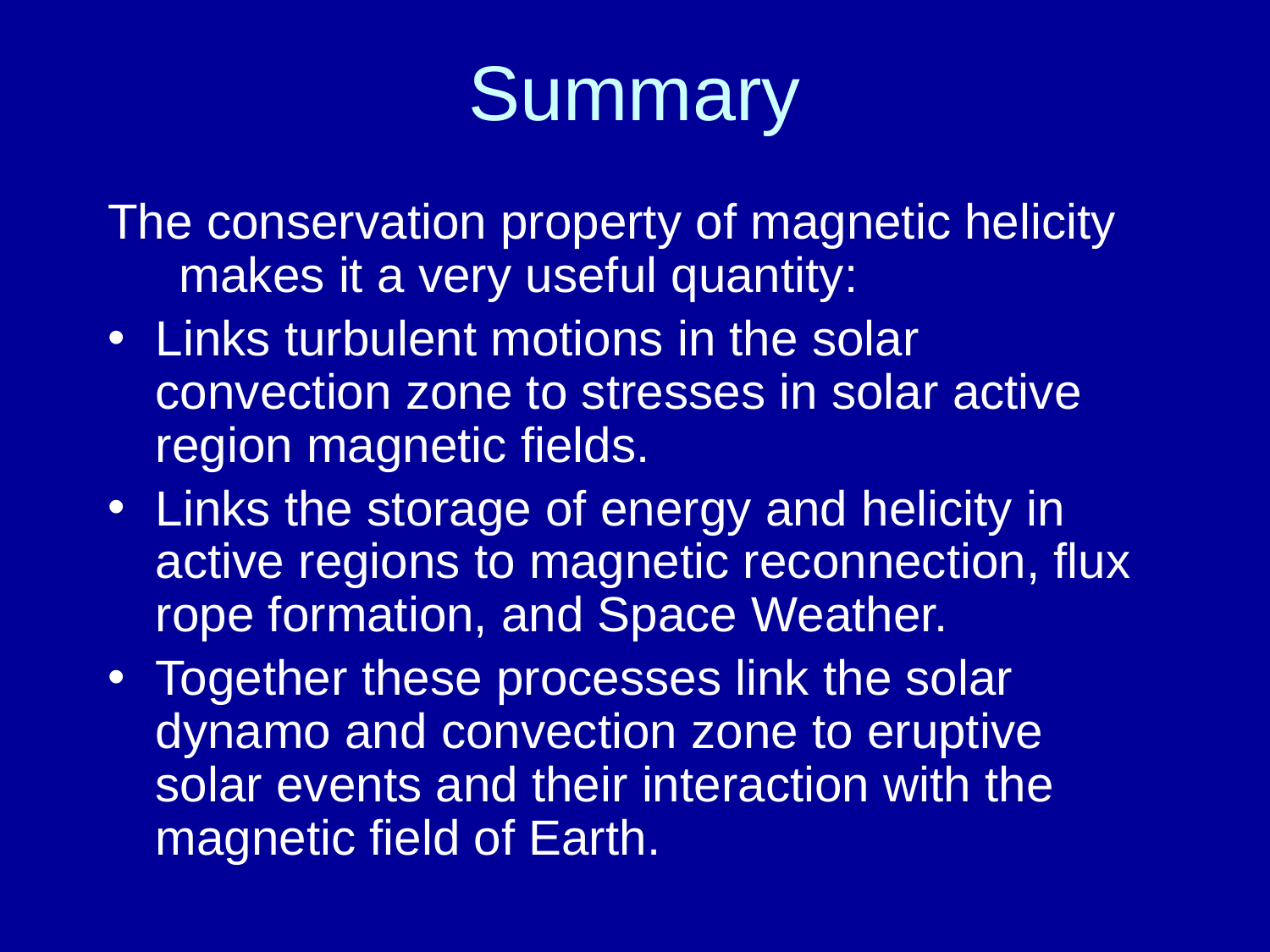

# Summary
The conservation property of magnetic helicity makes it a very useful quantity:
Links turbulent motions in the solar convection zone to stresses in solar active region magnetic fields.
Links the storage of energy and helicity in active regions to magnetic reconnection, flux rope formation, and Space Weather.
Together these processes link the solar dynamo and convection zone to eruptive solar events and their interaction with the magnetic field of Earth.